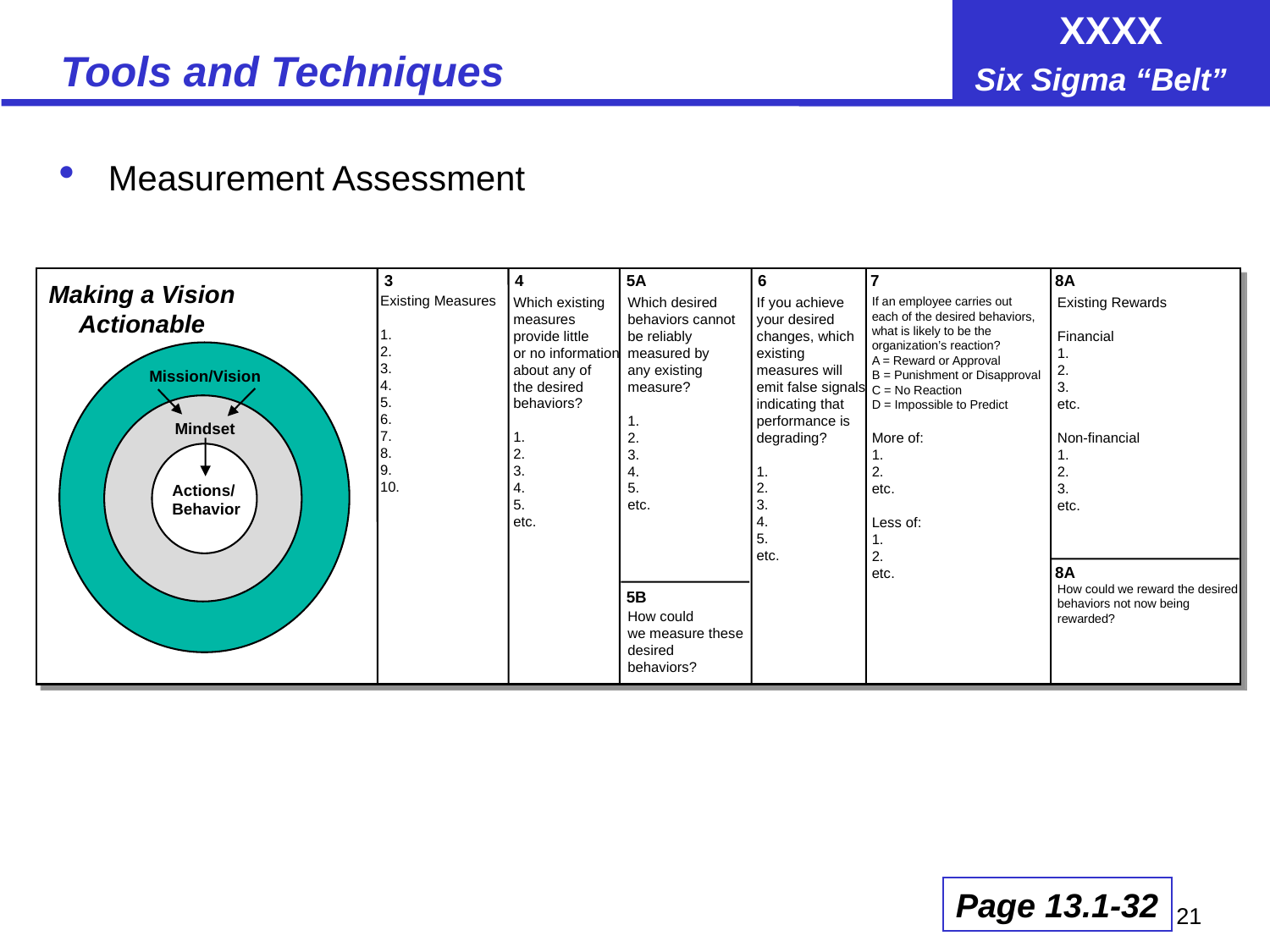

# Tools and Techniques
Measurement Assessment
3
4
5A
7
8A
6

Making a Vision
Actionable
Existing Measures

1.
2.
3.
4.
5.
6.
7.
8.
9.
10.
Which existing measures provide little
or no information about any of
the desired behaviors?

1.
2.
3.
4.
5.
etc.

Which desired behaviors cannot be reliably measured by
any existing measure?

1.
2.
3.
4.
5.
etc.

If you achieve your desired changes, which existing measures will emit false signals indicating that performance is degrading?

1.
2.
3.
4.
5.
etc.

If an employee carries out
each of the desired behaviors, what is likely to be the organization’s reaction?
A = Reward or Approval
B = Punishment or Disapproval
C = No Reaction
D = Impossible to Predict

More of:
1.
2.
etc.

Less of:
1.
2.
etc.

Existing Rewards

Financial
1.
2.
3.
etc.

Non-financial
1.
2.
3.
etc.

Mission/Vision

Mindset

Actions/
Behavior

8A

How could we reward the desired behaviors not now being rewarded?
5B

How could
we measure these desired behaviors?
Page 13.1-32